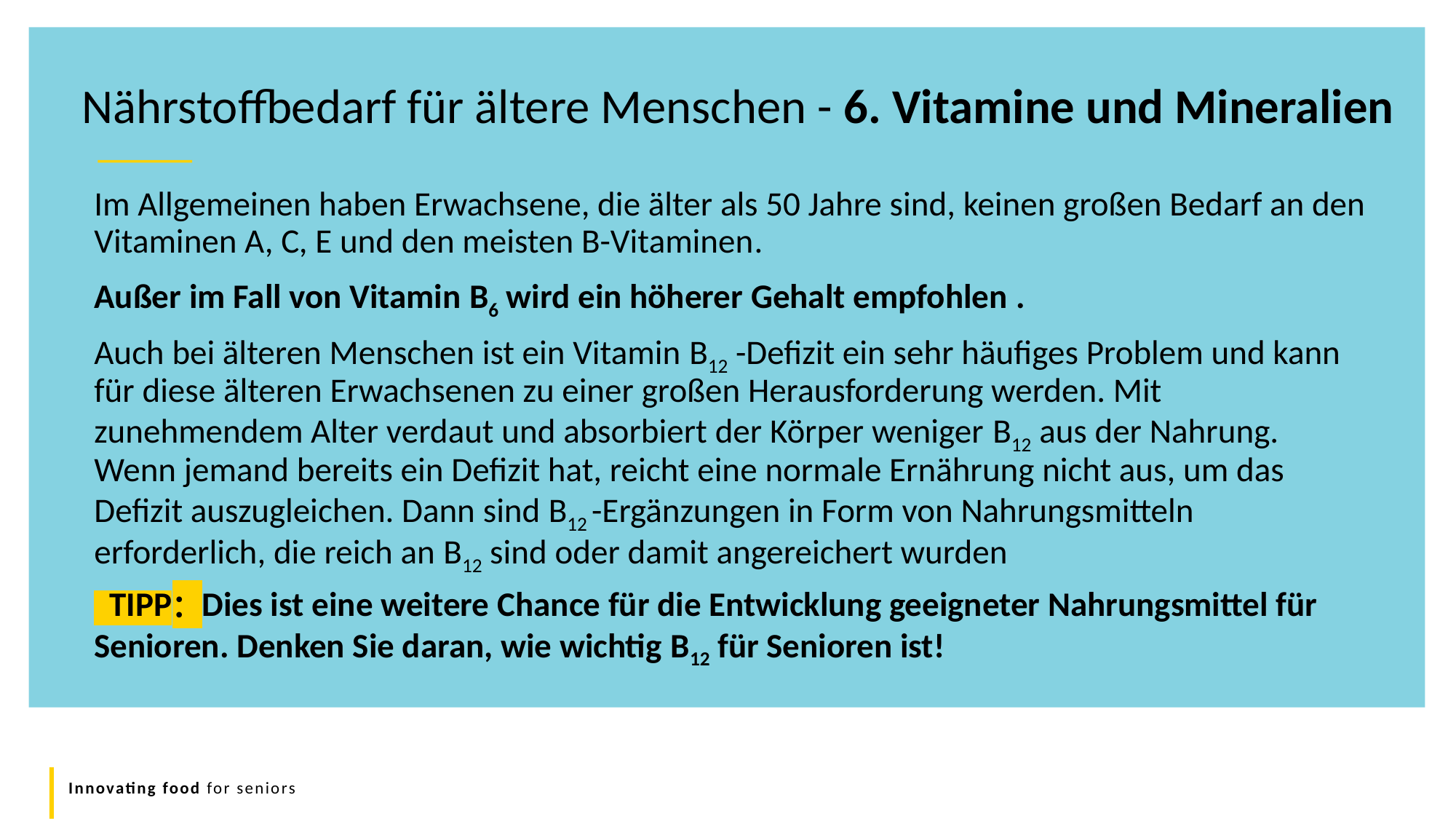

Nährstoffbedarf für ältere Menschen - 6. Vitamine und Mineralien
Im Allgemeinen haben Erwachsene, die älter als 50 Jahre sind, keinen großen Bedarf an den Vitaminen A, C, E und den meisten B-Vitaminen.
Außer im Fall von Vitamin B6 wird ein höherer Gehalt empfohlen .
Auch bei älteren Menschen ist ein Vitamin B12 -Defizit ein sehr häufiges Problem und kann für diese älteren Erwachsenen zu einer großen Herausforderung werden. Mit zunehmendem Alter verdaut und absorbiert der Körper weniger B12 aus der Nahrung. Wenn jemand bereits ein Defizit hat, reicht eine normale Ernährung nicht aus, um das Defizit auszugleichen. Dann sind B12 -Ergänzungen in Form von Nahrungsmitteln erforderlich, die reich an B12 sind oder damit angereichert wurden
  TIPP: Dies ist eine weitere Chance für die Entwicklung geeigneter Nahrungsmittel für Senioren. Denken Sie daran, wie wichtig B12 für Senioren ist!